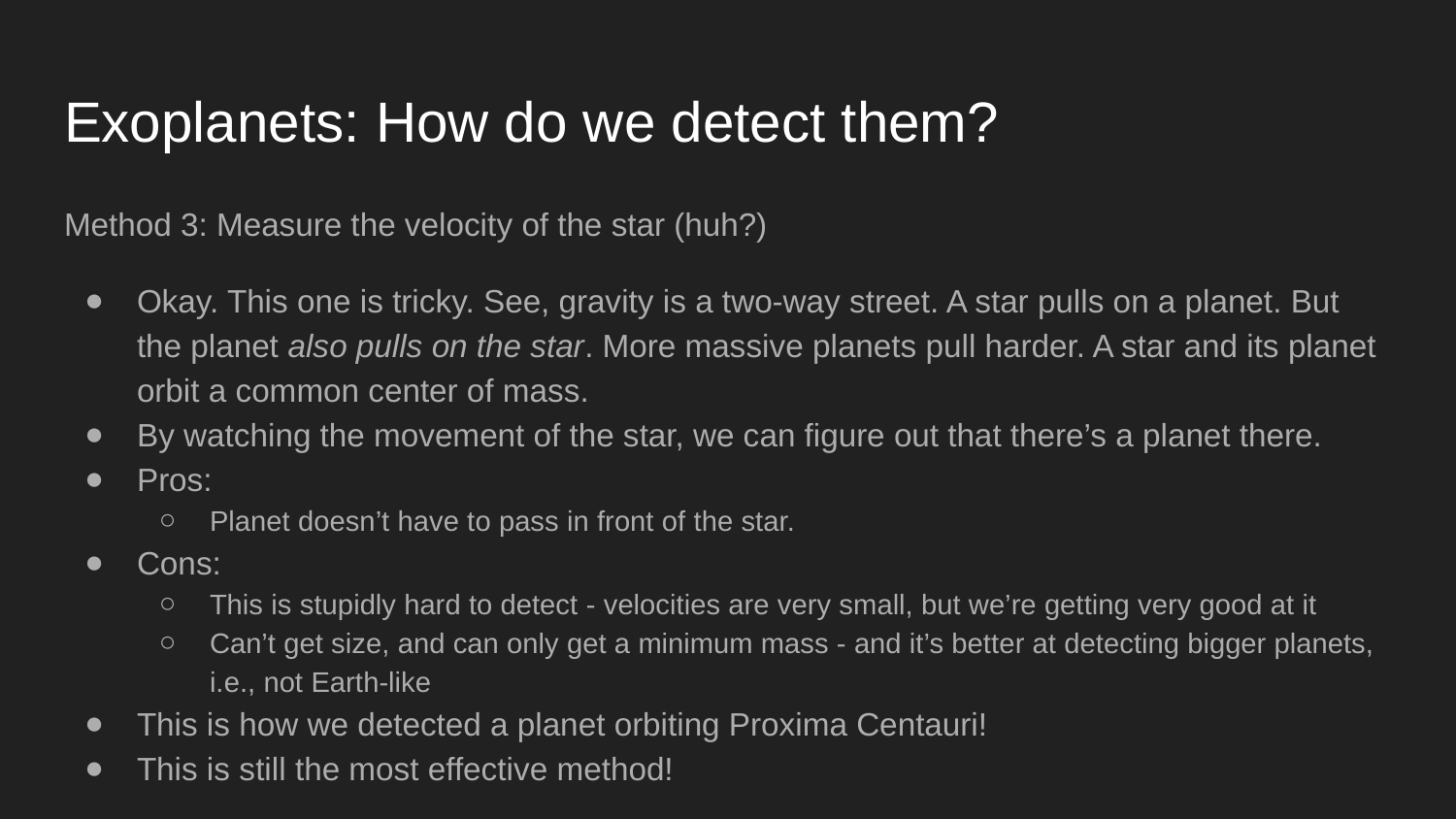

# Exoplanets: How do we detect them?

Method 3: Measure the velocity of the star (huh?)
Okay. This one is tricky. See, gravity is a two-way street. A star pulls on a planet. But the planet also pulls on the star. More massive planets pull harder. A star and its planet orbit a common center of mass.
By watching the movement of the star, we can figure out that there’s a planet there.
Pros:
Planet doesn’t have to pass in front of the star.
Cons:
This is stupidly hard to detect - velocities are very small, but we’re getting very good at it
Can’t get size, and can only get a minimum mass - and it’s better at detecting bigger planets, i.e., not Earth-like
This is how we detected a planet orbiting Proxima Centauri!
This is still the most effective method!